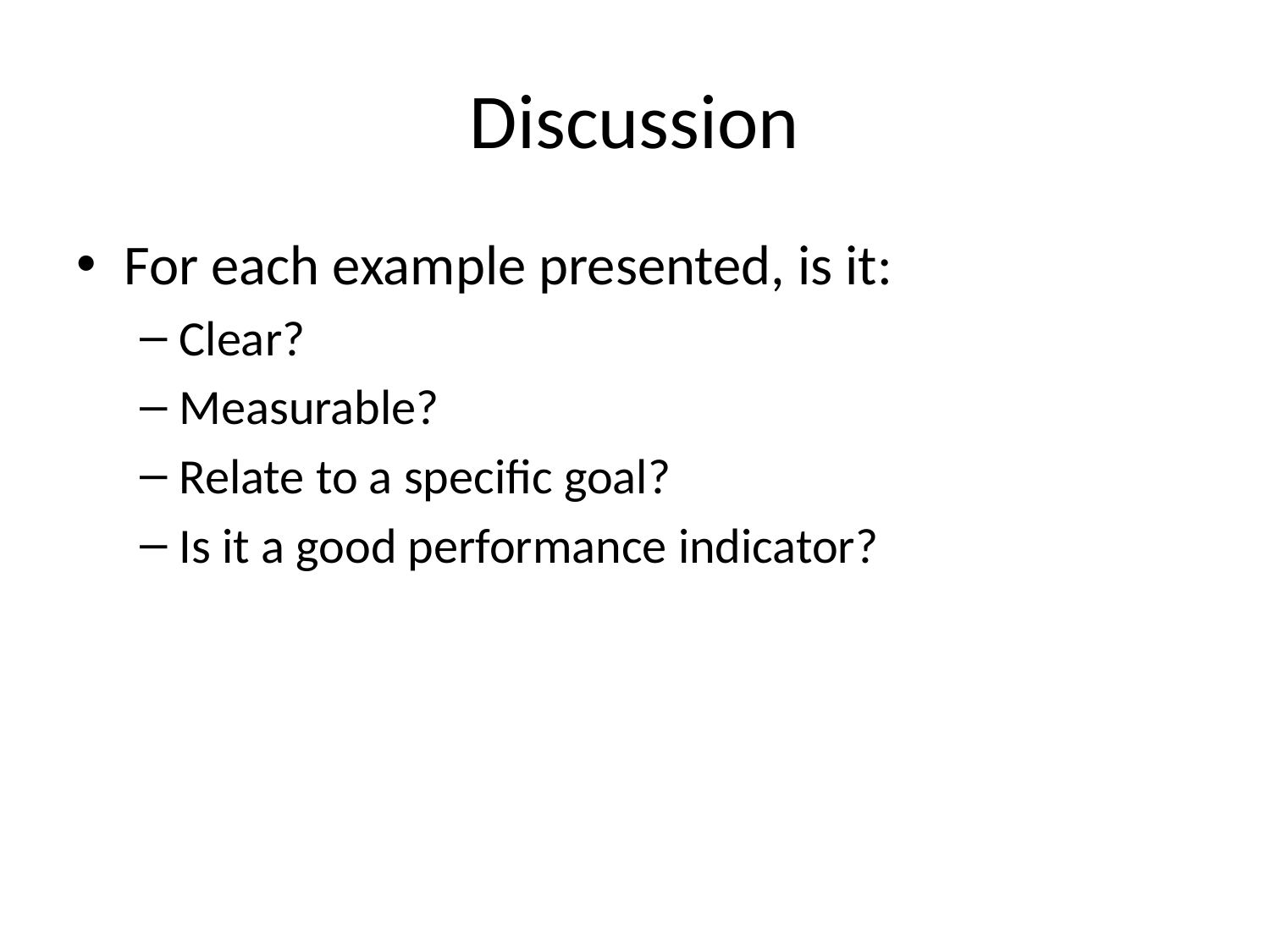

# Discussion
For each example presented, is it:
Clear?
Measurable?
Relate to a specific goal?
Is it a good performance indicator?